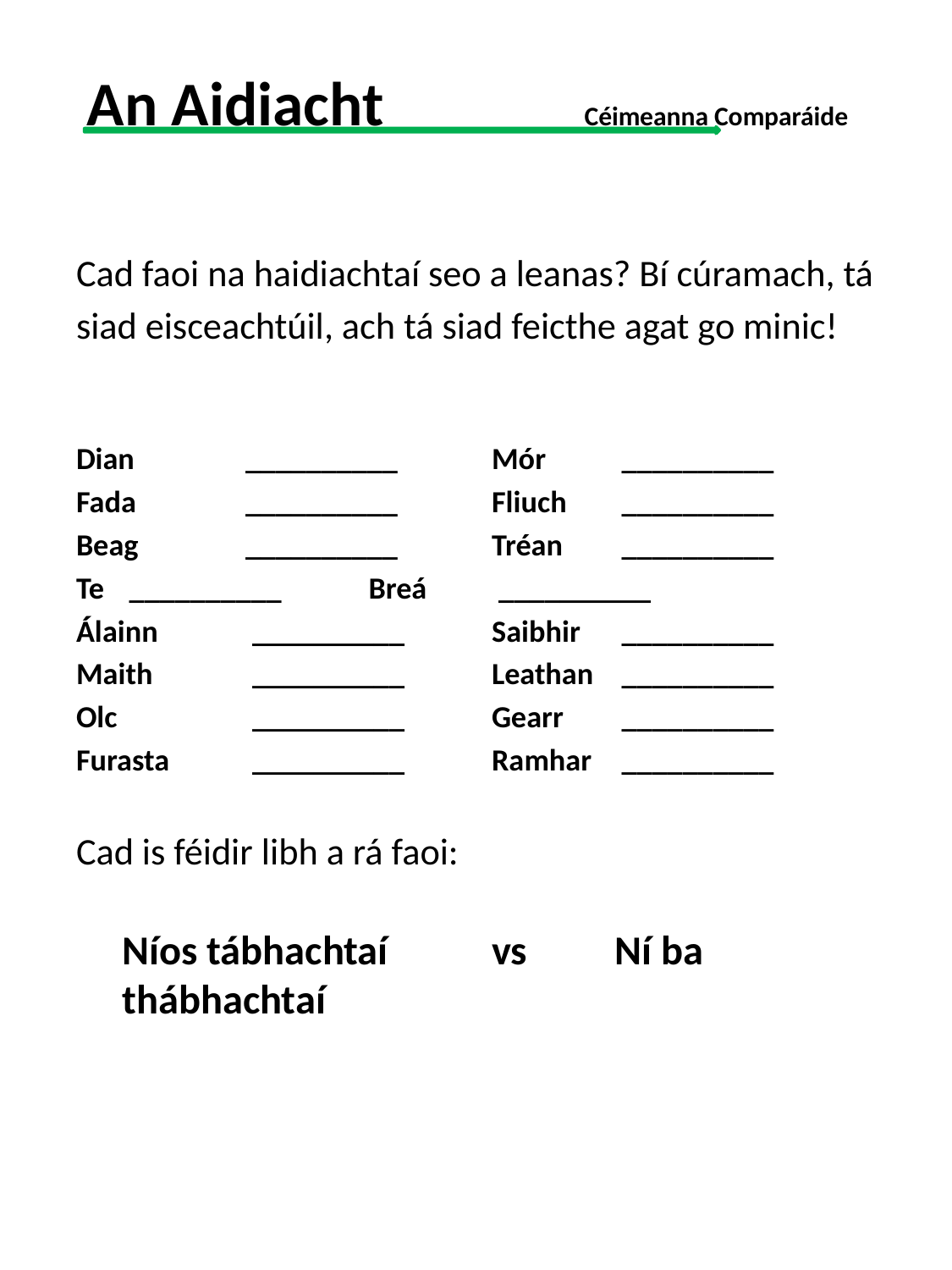

An Aidiacht 	         Céimeanna Comparáide

Cad faoi na haidiachtaí seo a leanas? Bí cúramach, tá
siad eisceachtúil, ach tá siad feicthe agat go minic!

Dian	__________	Mór	 __________
Fada	__________ 	Fliuch	 __________
Beag  	__________ 	Tréan	 __________
Te 		 __________ 	Breá 	 __________
Álainn 	 __________ 	Saibhir	 __________
Maith 	 __________ 	Leathan	 __________
Olc 	 __________ 	Gearr	 __________
Furasta 	 __________ 	Ramhar 	 __________

Cad is féidir libh a rá faoi:

	Níos tábhachtaí	vs 	Ní ba thábhachtaí